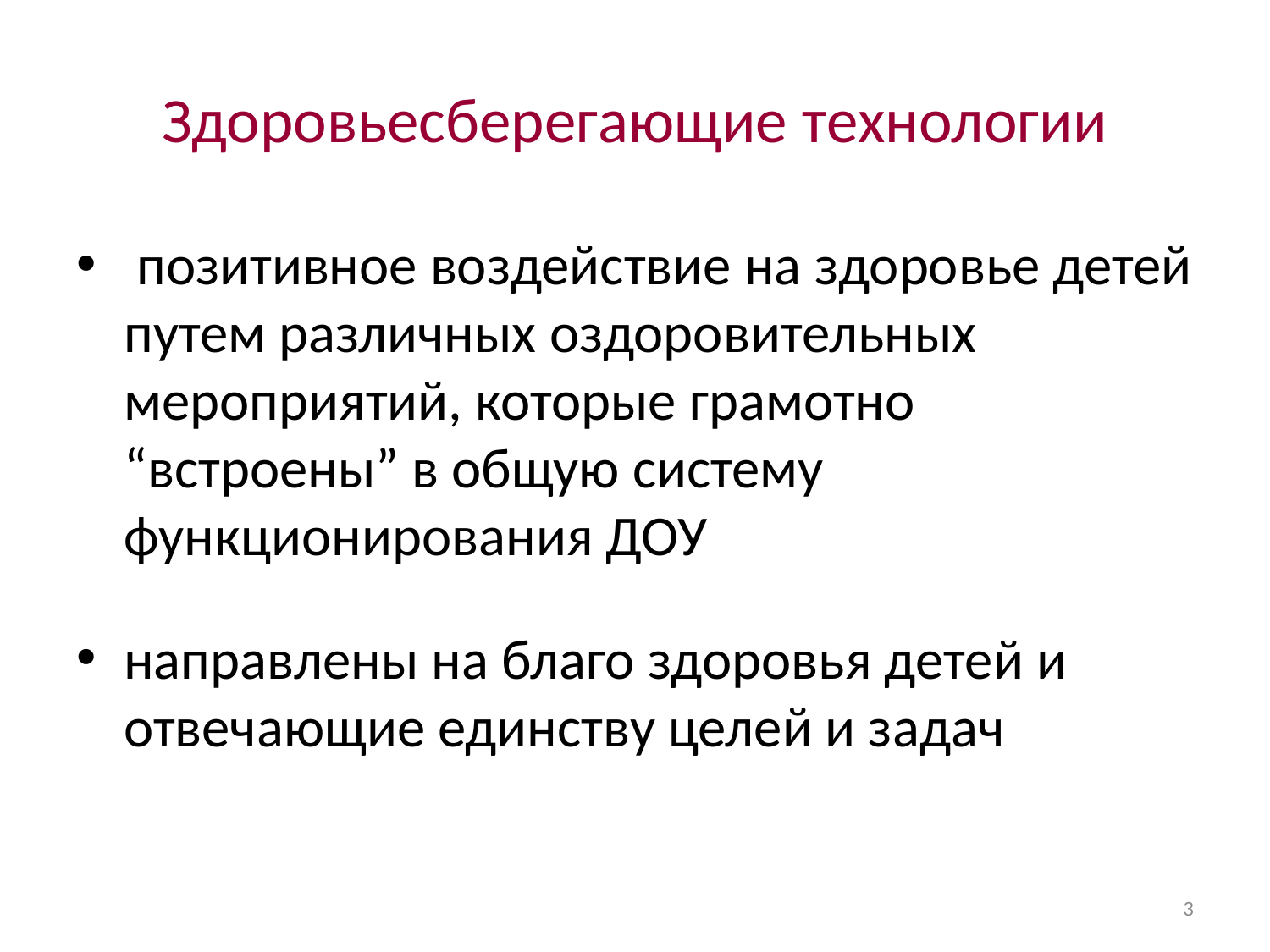

# Здоровьесберегающие технологии
 позитивное воздействие на здоровье детей путем различных оздоровительных мероприятий, которые грамотно “встроены” в общую систему функционирования ДОУ

направлены на благо здоровья детей и отвечающие единству целей и задач

3